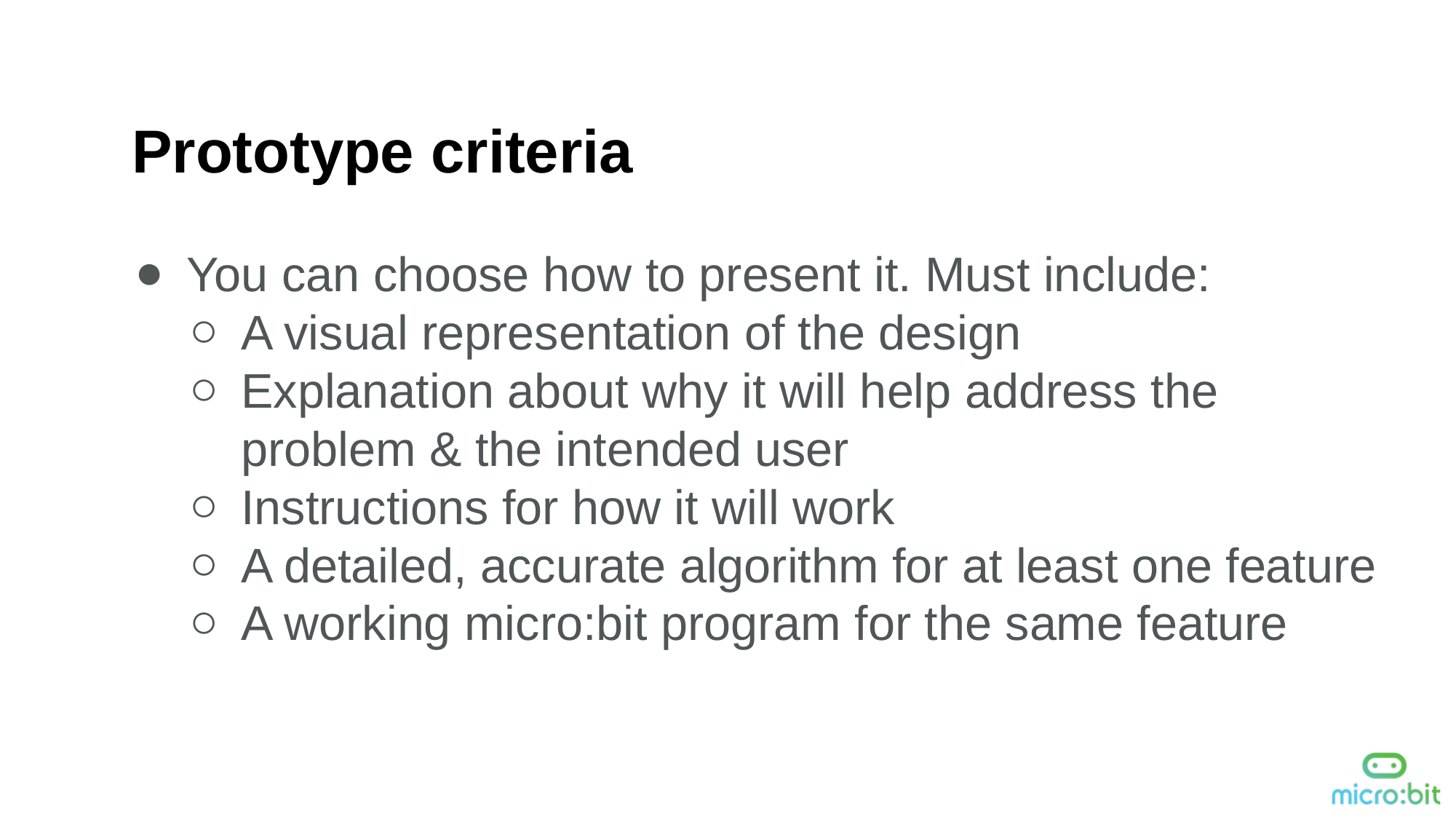

Prototype criteria

You can choose how to present it. Must include:
A visual representation of the design
Explanation about why it will help address the problem & the intended user
Instructions for how it will work
A detailed, accurate algorithm for at least one feature
A working micro:bit program for the same feature